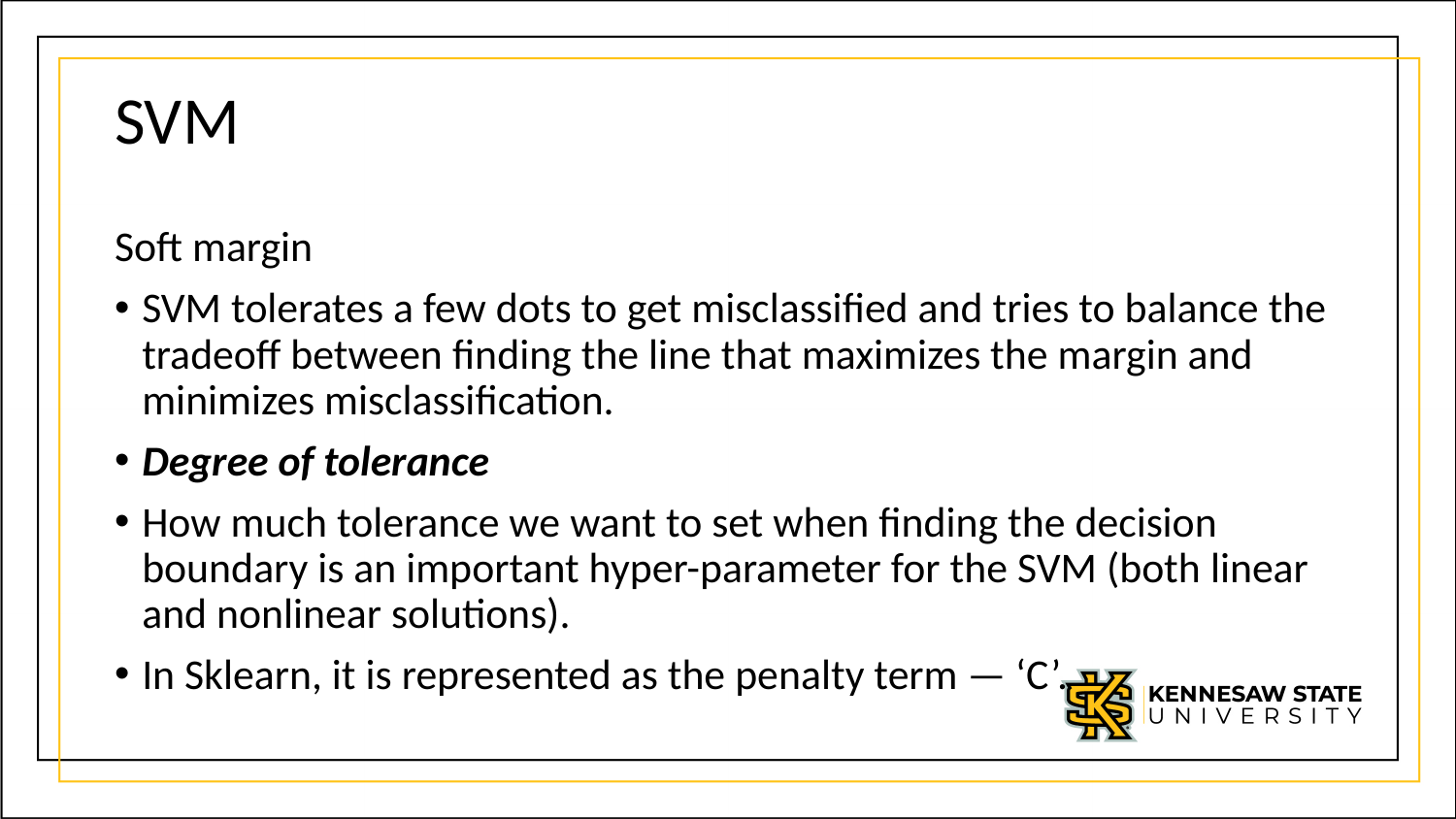

# SVM
Soft margin
SVM tolerates a few dots to get misclassified and tries to balance the tradeoff between finding the line that maximizes the margin and minimizes misclassification.
Degree of tolerance
How much tolerance we want to set when finding the decision boundary is an important hyper-parameter for the SVM (both linear and nonlinear solutions).
In Sklearn, it is represented as the penalty term — ‘C’.